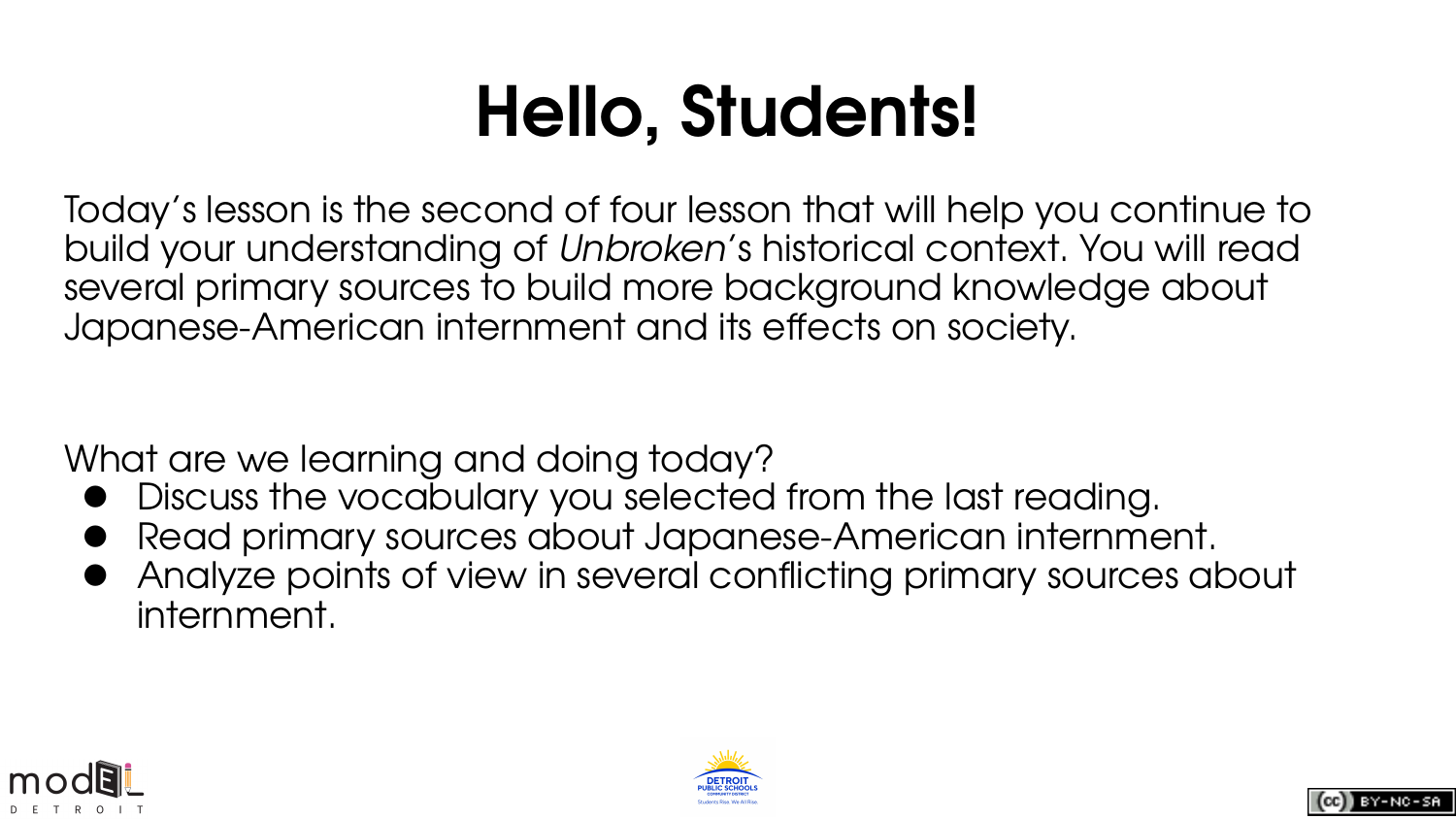

Hello, Students!
Today’s lesson is the second of four lesson that will help you continue to build your understanding of Unbroken’s historical context. You will read several primary sources to build more background knowledge about Japanese-American internment and its effects on society.

What are we learning and doing today?
Discuss the vocabulary you selected from the last reading.
Read primary sources about Japanese-American internment.
Analyze points of view in several conflicting primary sources about internment.